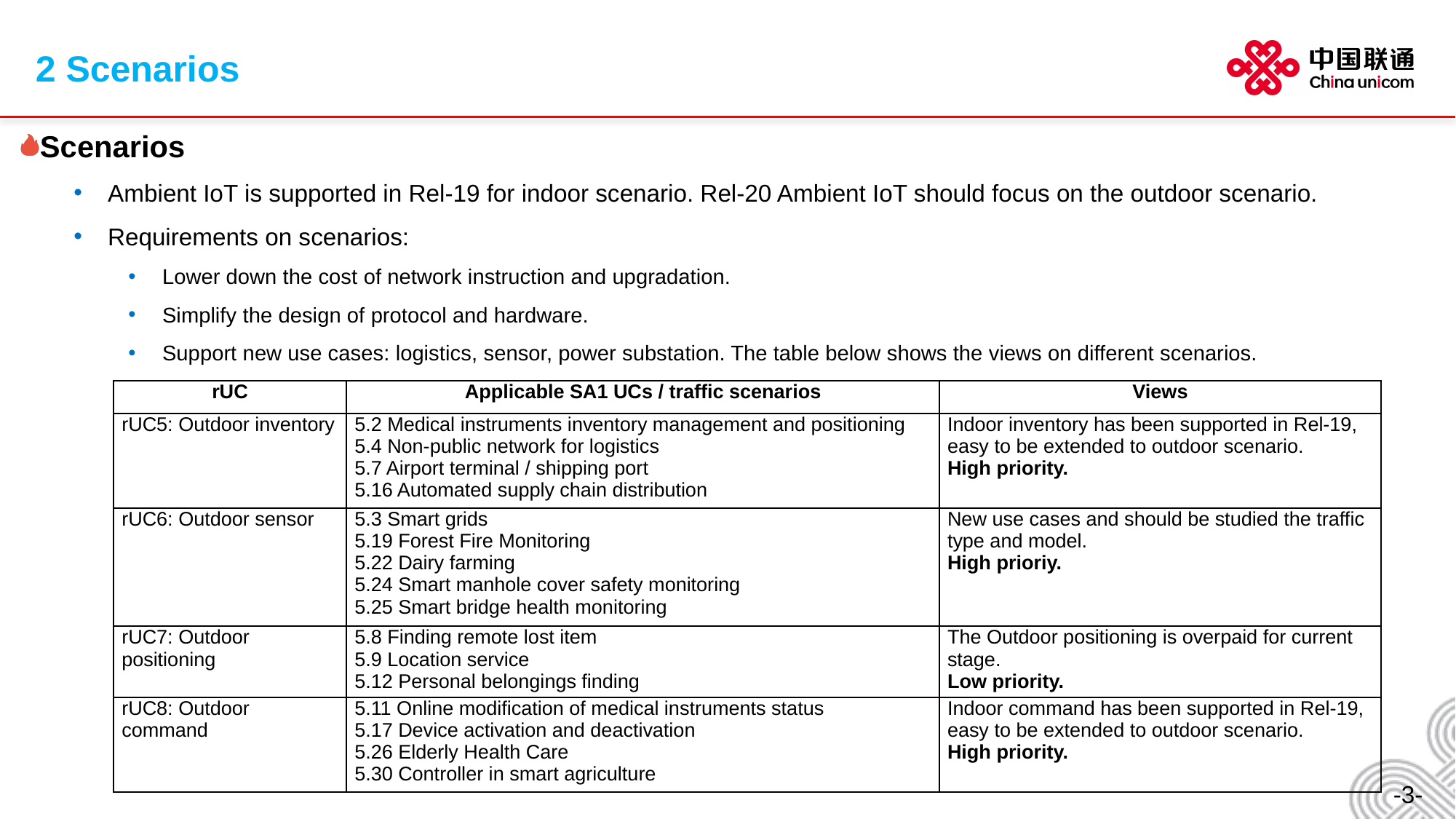

2 Scenarios
Scenarios
Ambient IoT is supported in Rel-19 for indoor scenario. Rel-20 Ambient IoT should focus on the outdoor scenario.
Requirements on scenarios:
Lower down the cost of network instruction and upgradation.
Simplify the design of protocol and hardware.
Support new use cases: logistics, sensor, power substation. The table below shows the views on different scenarios.

| rUC | Applicable SA1 UCs / traffic scenarios | Views |
| --- | --- | --- |
| rUC5: Outdoor inventory | 5.2 Medical instruments inventory management and positioning 5.4 Non-public network for logistics 5.7 Airport terminal / shipping port 5.16 Automated supply chain distribution | Indoor inventory has been supported in Rel-19, easy to be extended to outdoor scenario. High priority. |
| rUC6: Outdoor sensor | 5.3 Smart grids 5.19 Forest Fire Monitoring 5.22 Dairy farming 5.24 Smart manhole cover safety monitoring 5.25 Smart bridge health monitoring | New use cases and should be studied the traffic type and model. High prioriy. |
| rUC7: Outdoor positioning | 5.8 Finding remote lost item 5.9 Location service 5.12 Personal belongings finding | The Outdoor positioning is overpaid for current stage. Low priority. |
| rUC8: Outdoor command | 5.11 Online modification of medical instruments status 5.17 Device activation and deactivation 5.26 Elderly Health Care 5.30 Controller in smart agriculture | Indoor command has been supported in Rel-19, easy to be extended to outdoor scenario. High priority. |